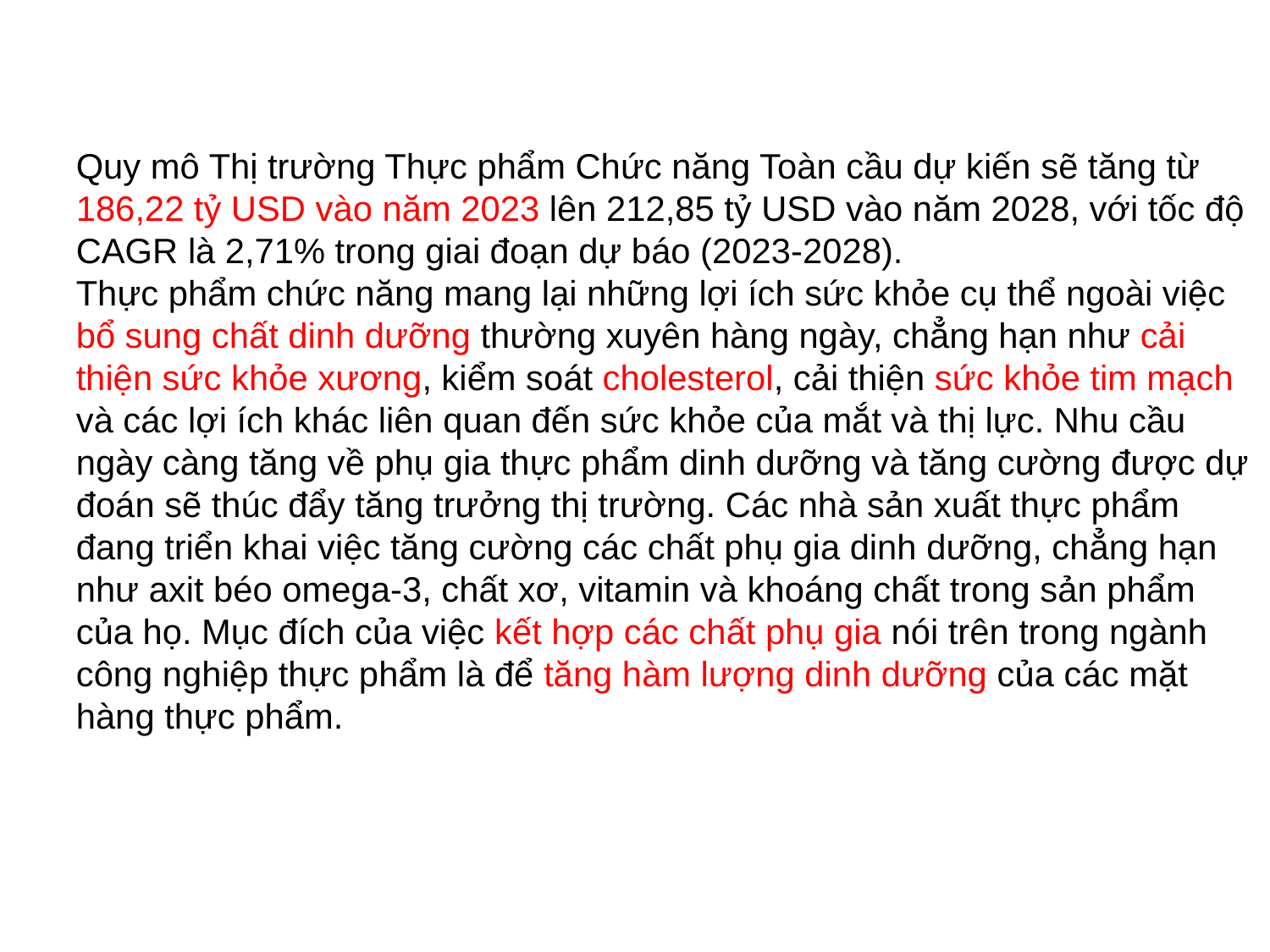

Quy mô Thị trường Thực phẩm Chức năng Toàn cầu dự kiến sẽ tăng từ 186,22 tỷ USD vào năm 2023 lên 212,85 tỷ USD vào năm 2028, với tốc độ CAGR là 2,71% trong giai đoạn dự báo (2023-2028).
Thực phẩm chức năng mang lại những lợi ích sức khỏe cụ thể ngoài việc bổ sung chất dinh dưỡng thường xuyên hàng ngày, chẳng hạn như cải thiện sức khỏe xương, kiểm soát cholesterol, cải thiện sức khỏe tim mạch và các lợi ích khác liên quan đến sức khỏe của mắt và thị lực. Nhu cầu ngày càng tăng về phụ gia thực phẩm dinh dưỡng và tăng cường được dự đoán sẽ thúc đẩy tăng trưởng thị trường. Các nhà sản xuất thực phẩm đang triển khai việc tăng cường các chất phụ gia dinh dưỡng, chẳng hạn như axit béo omega-3, chất xơ, vitamin và khoáng chất trong sản phẩm của họ. Mục đích của việc kết hợp các chất phụ gia nói trên trong ngành công nghiệp thực phẩm là để tăng hàm lượng dinh dưỡng của các mặt hàng thực phẩm.